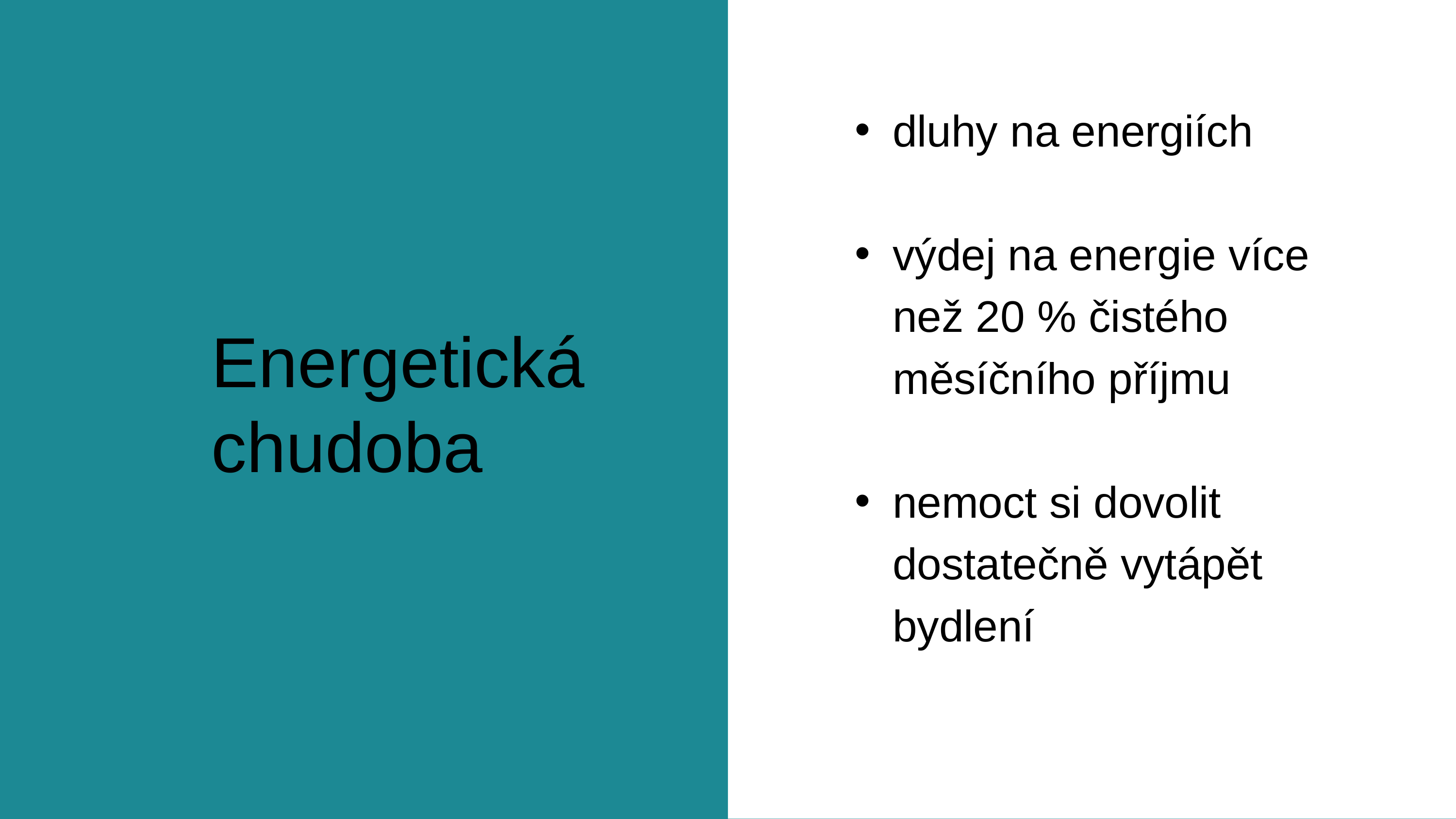

dluhy na energiích

výdej na energie více než 20 % čistého měsíčního příjmu

nemoct si dovolit dostatečně vytápět bydlení

Energetická chudoba